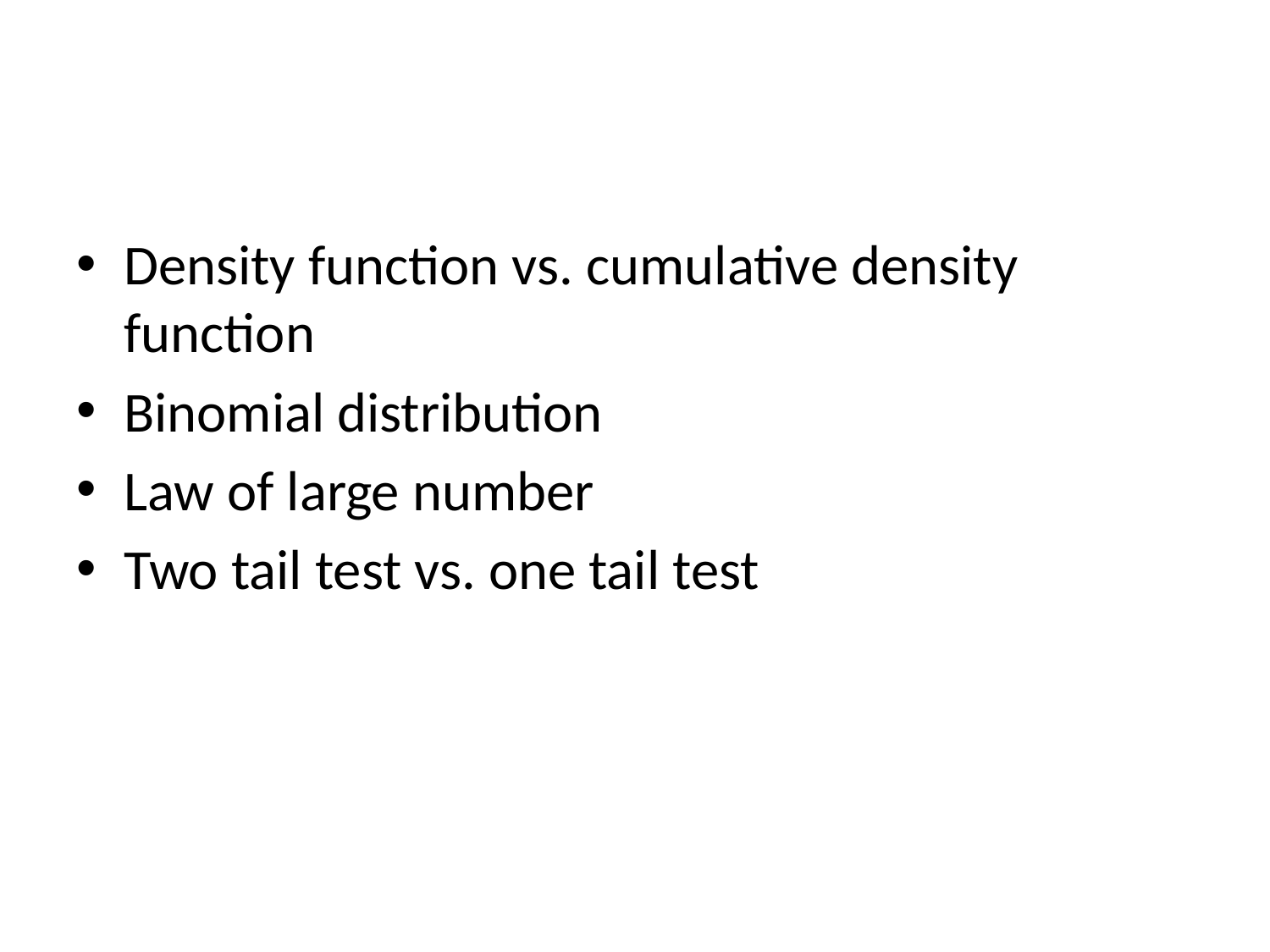

#
Density function vs. cumulative density function
Binomial distribution
Law of large number
Two tail test vs. one tail test